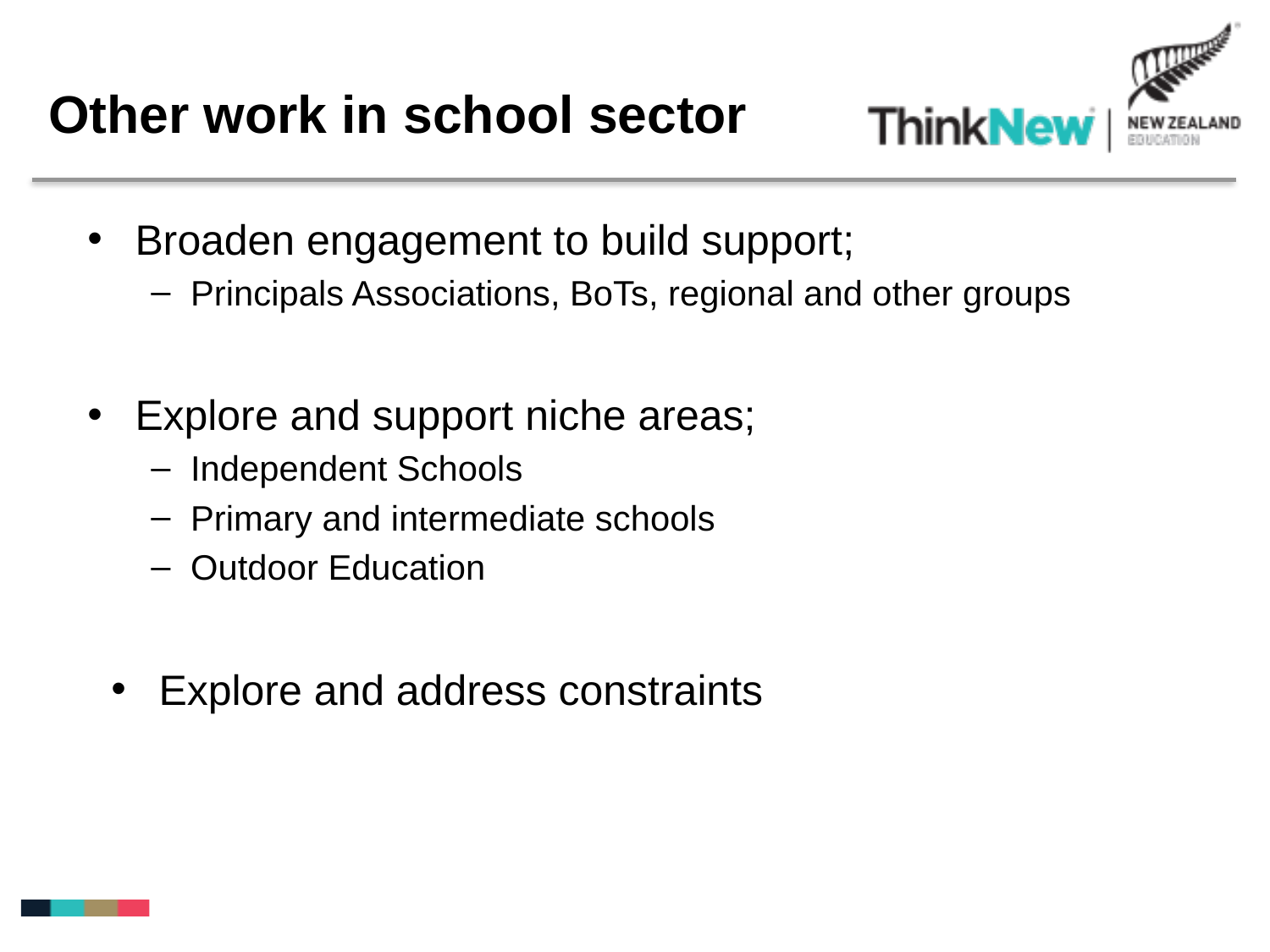

Other work in school sector
Broaden engagement to build support;
Principals Associations, BoTs, regional and other groups

Explore and support niche areas;
Independent Schools
Primary and intermediate schools
Outdoor Education

Explore and address constraints